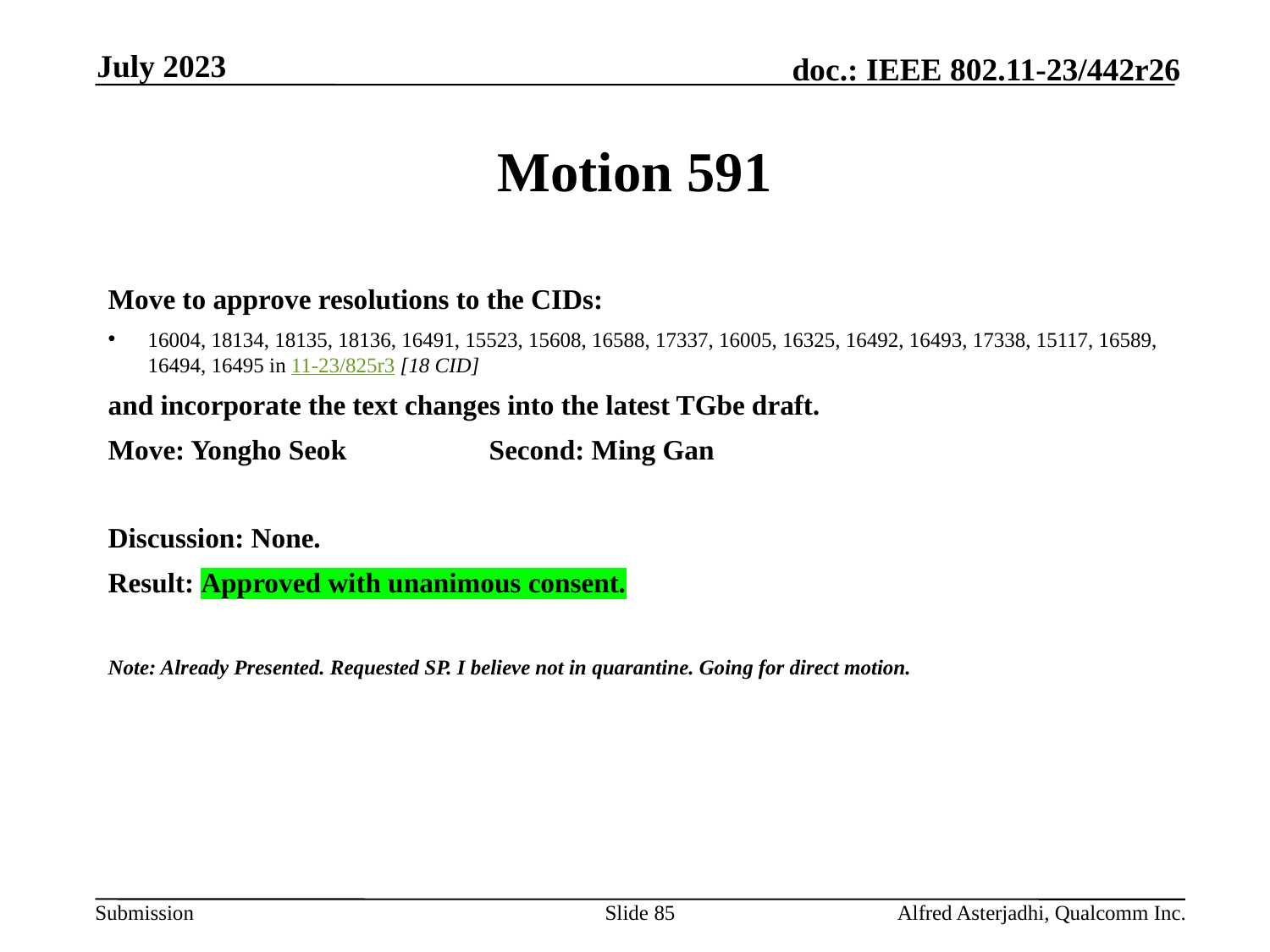

July 2023
# Motion 591
Move to approve resolutions to the CIDs:
16004, 18134, 18135, 18136, 16491, 15523, 15608, 16588, 17337, 16005, 16325, 16492, 16493, 17338, 15117, 16589, 16494, 16495 in 11-23/825r3 [18 CID]
and incorporate the text changes into the latest TGbe draft.
Move: Yongho Seok		Second: Ming Gan

Discussion: None.
Result: Approved with unanimous consent.

Note: Already Presented. Requested SP. I believe not in quarantine. Going for direct motion.
Slide 85
Alfred Asterjadhi, Qualcomm Inc.